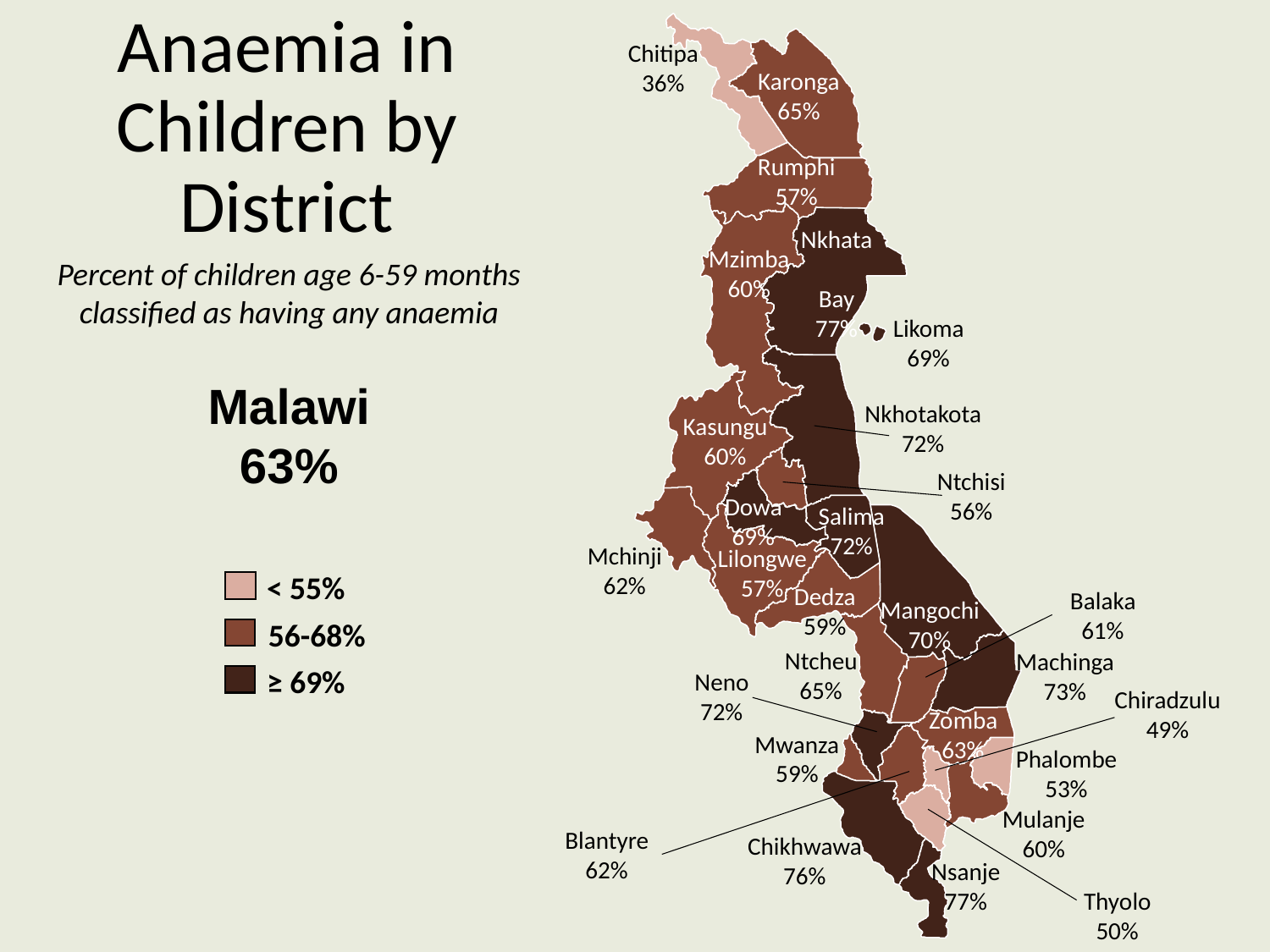

# Anaemia in Children by District

Chitipa
36%
Karonga
65%

Rumphi
57%

Nkhata
Bay
77%
Mzimba
60%
Percent of children age 6-59 months classified as having any anaemia
Likoma
69%

Malawi
63%

Nkhotakota
72%
Kasungu
60%

Ntchisi
56%

Dowa
69%

Salima
72%

Mchinji
62%
Lilongwe
57%

< 55%

Dedza
59%
Balaka
61%
Mangochi
70%

 56-68%

Ntcheu
65%
Machinga
73%

≥ 69%
Neno
72%

Chiradzulu
49%
Zomba
63%

Mwanza
59%

Phalombe
53%

Mulanje
60%
Blantyre
62%
Chikhwawa
76%

Nsanje
77%
Thyolo
50%